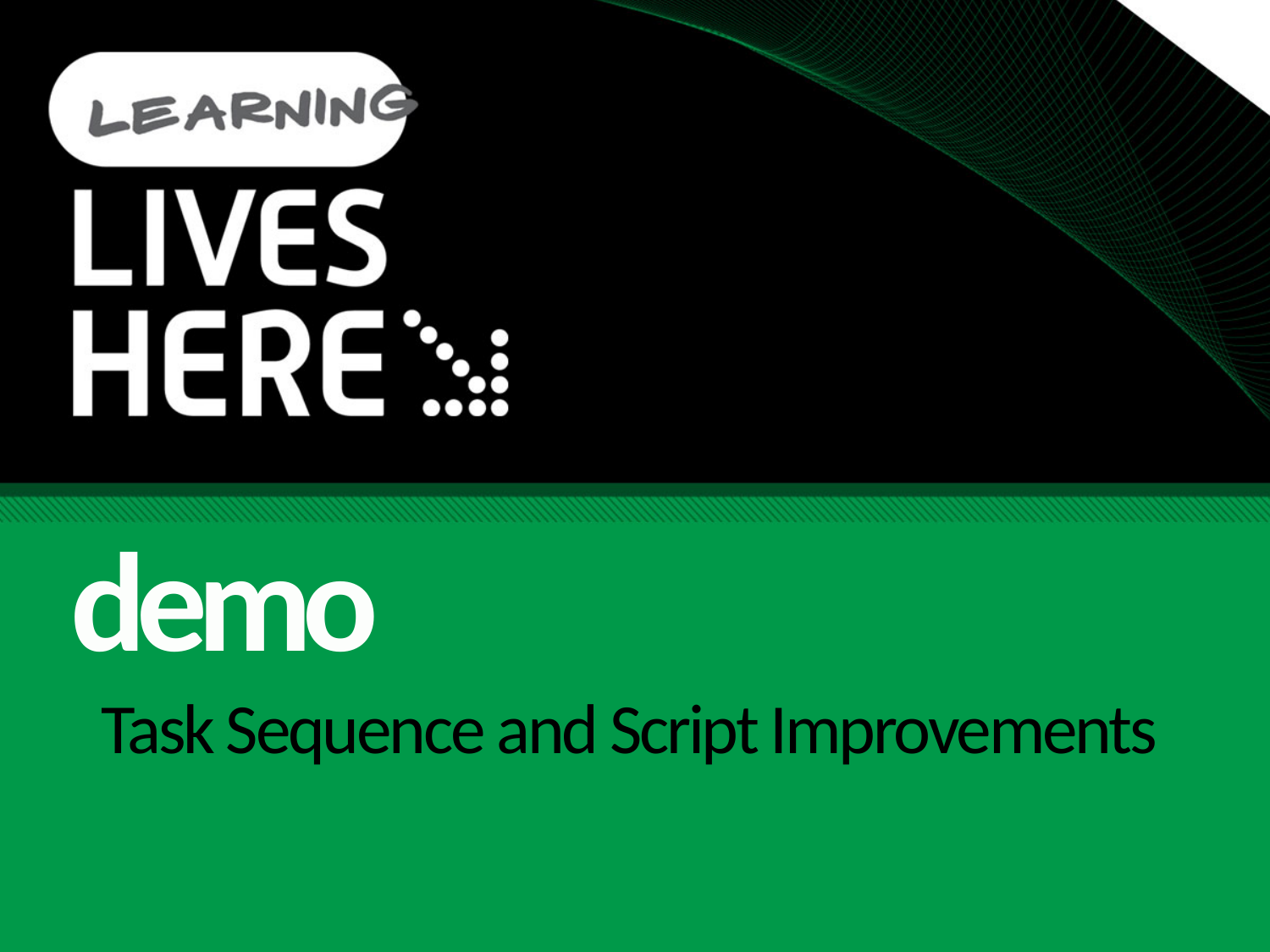

demo
# Task Sequence and Script Improvements